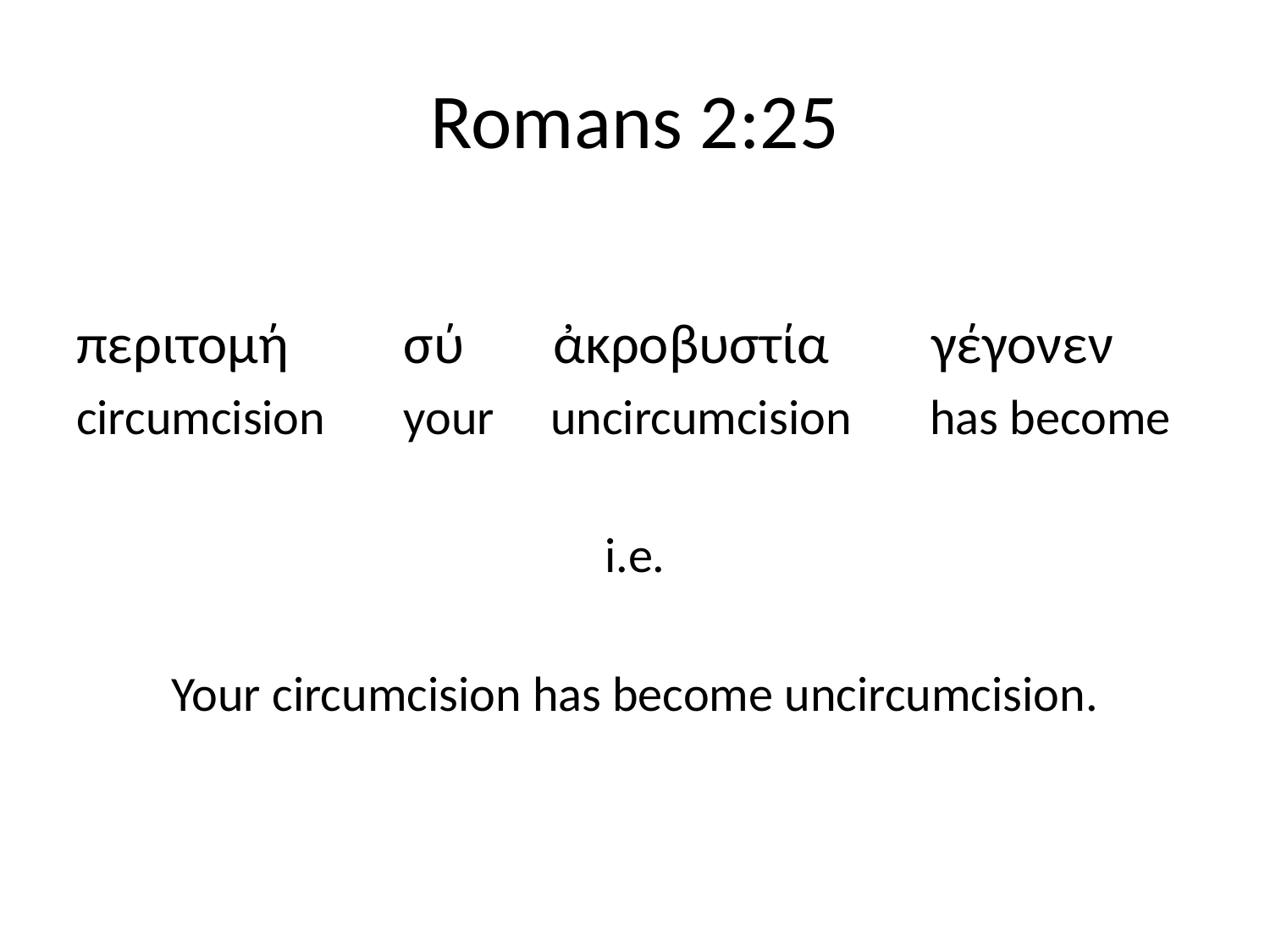

# Romans 2:25

περιτομή         σύ       ἀκροβυστία        γέγονεν
circumcision       your     uncircumcision       has become

i.e.

Your circumcision has become uncircumcision.